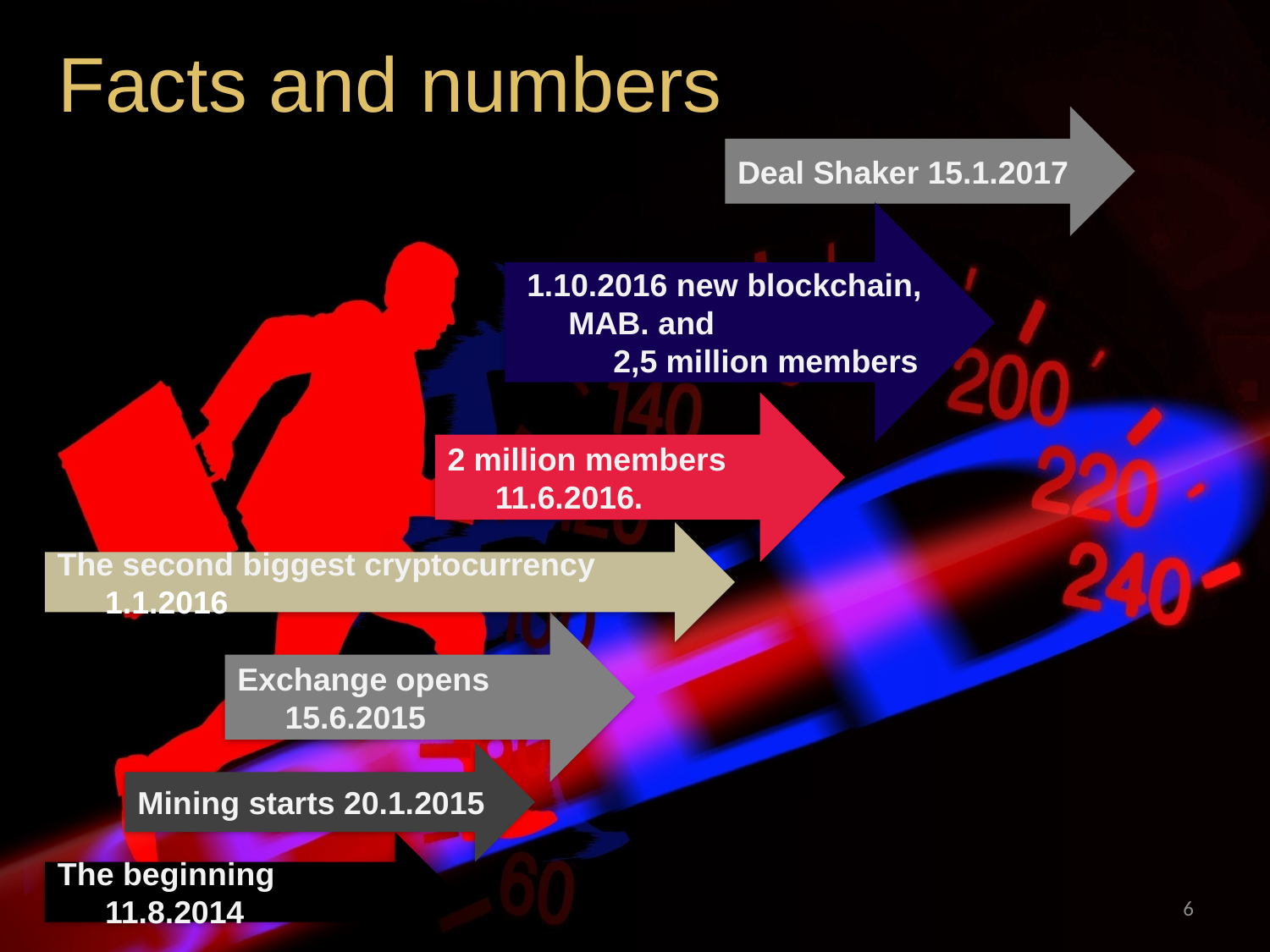

Facts and numbers
Deal Shaker 15.1.2017
 1.10.2016 new blockchain, MAB. and                             2,5 million members
2 million members 11.6.2016.
The second biggest cryptocurrency 1.1.2016
Exchange opens 15.6.2015
Mining starts 20.1.2015
The beginning 11.8.2014
6